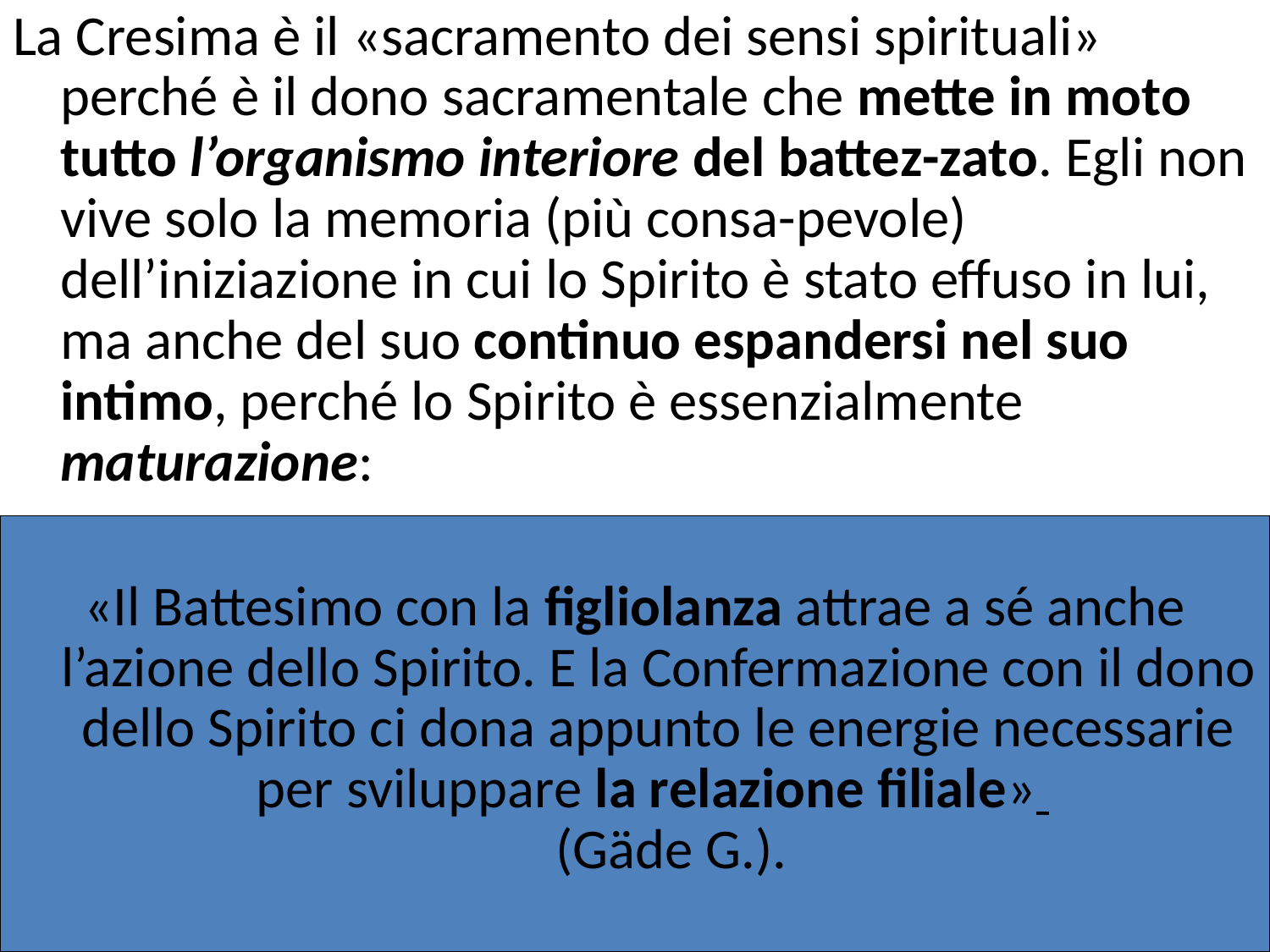

La Cresima è il «sacramento dei sensi spirituali» perché è il dono sacramentale che mette in moto tutto l’organismo interiore del battez-zato. Egli non vive solo la memoria (più consa-pevole) dell’iniziazione in cui lo Spirito è stato effuso in lui, ma anche del suo continuo espandersi nel suo intimo, perché lo Spirito è essenzialmente maturazione:

«Il Battesimo con la figliolanza attrae a sé anche l’azione dello Spirito. E la Confermazione con il dono dello Spirito ci dona appunto le energie necessarie per sviluppare la relazione filiale»
  (Gäde G.).